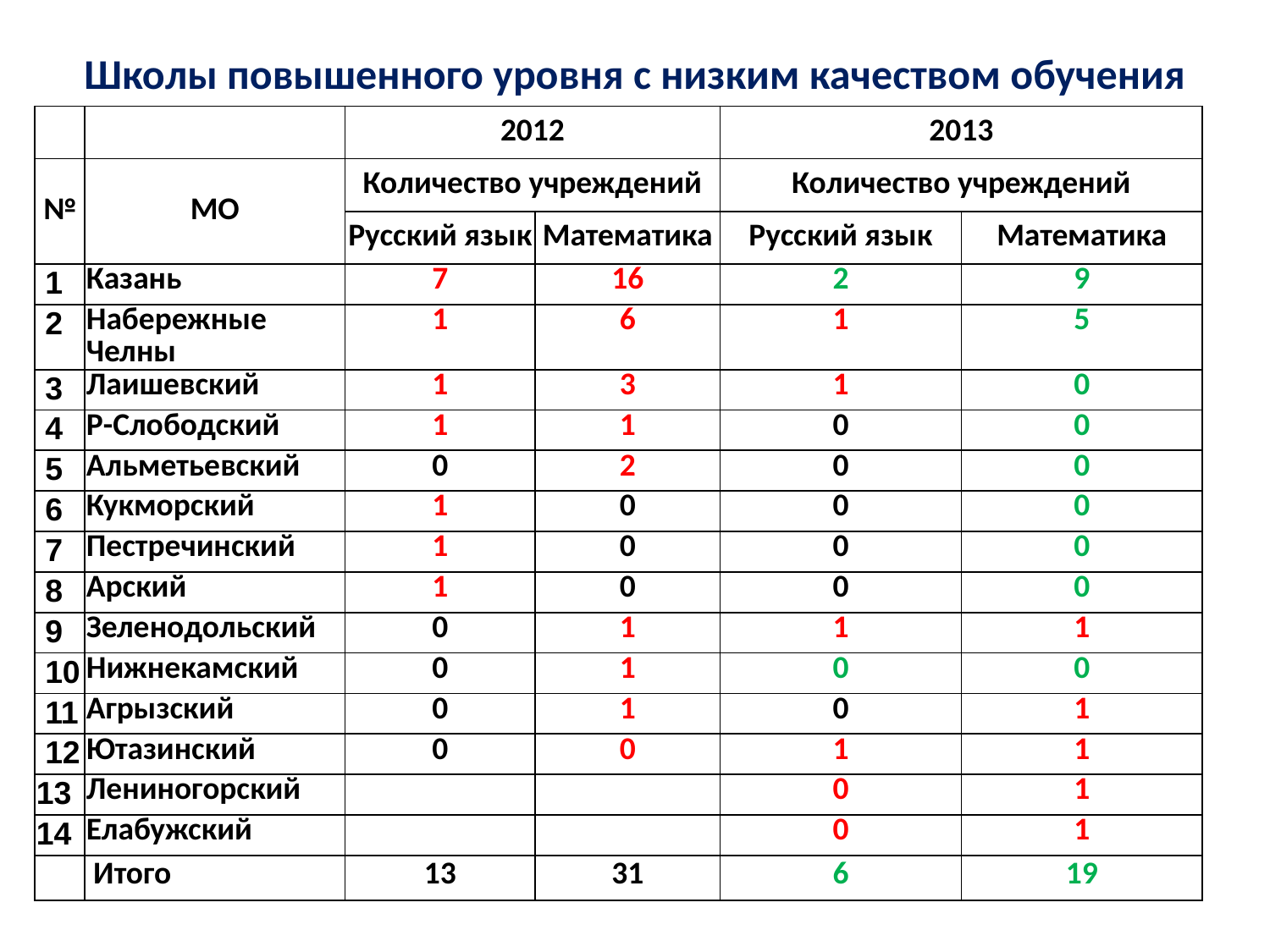

# Школы повышенного уровня с низким качеством обучения
|  |  | 2012 |  | 2013 |  |
| --- | --- | --- | --- | --- | --- |
| № | МО | Количество учреждений |  | Количество учреждений |  |
|  |  | Русский язык | Математика | Русский язык | Математика |
| 1 | Казань | 7 | 16 | 2 | 9 |
| 2 | Набережные Челны | 1 | 6 | 1 | 5 |
| 3 | Лаишевский | 1 | 3 | 1 | 0 |
| 4 | Р-Слободский | 1 | 1 | 0 | 0 |
| 5 | Альметьевский | 0 | 2 | 0 | 0 |
| 6 | Кукморский | 1 | 0 | 0 | 0 |
| 7 | Пестречинский | 1 | 0 | 0 | 0 |
| 8 | Арский | 1 | 0 | 0 | 0 |
| 9 | Зеленодольский | 0 | 1 | 1 | 1 |
| 10 | Нижнекамский | 0 | 1 | 0 | 0 |
| 11 | Агрызский | 0 | 1 | 0 | 1 |
| 12 | Ютазинский | 0 | 0 | 1 | 1 |
| 13 | Лениногорский |  |  | 0 | 1 |
| 14 | Елабужский |  |  | 0 | 1 |
|  | Итого | 13 | 31 | 6 | 19 |